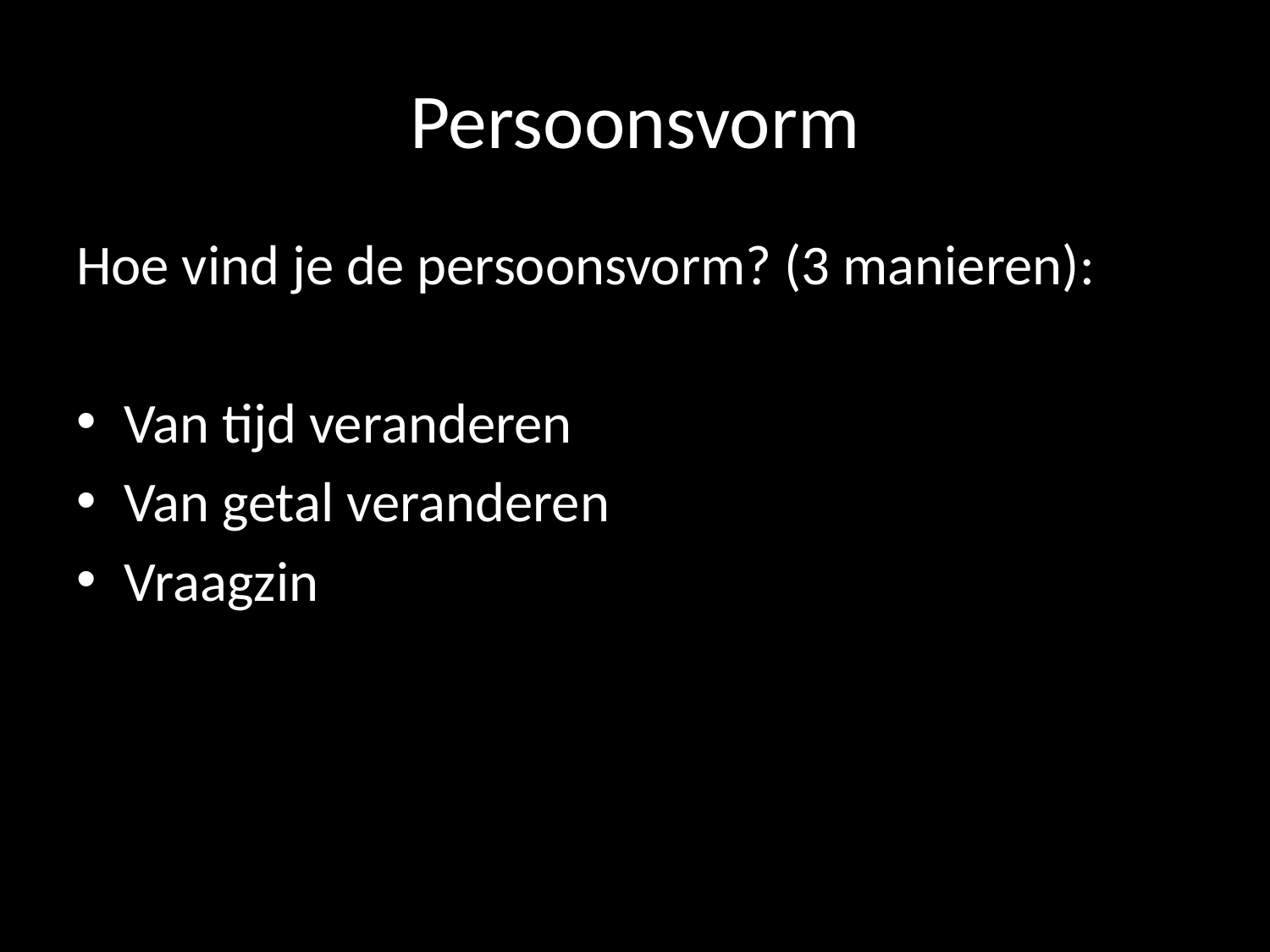

# Persoonsvorm
Hoe vind je de persoonsvorm? (3 manieren):

Van tijd veranderen
Van getal veranderen
Vraagzin